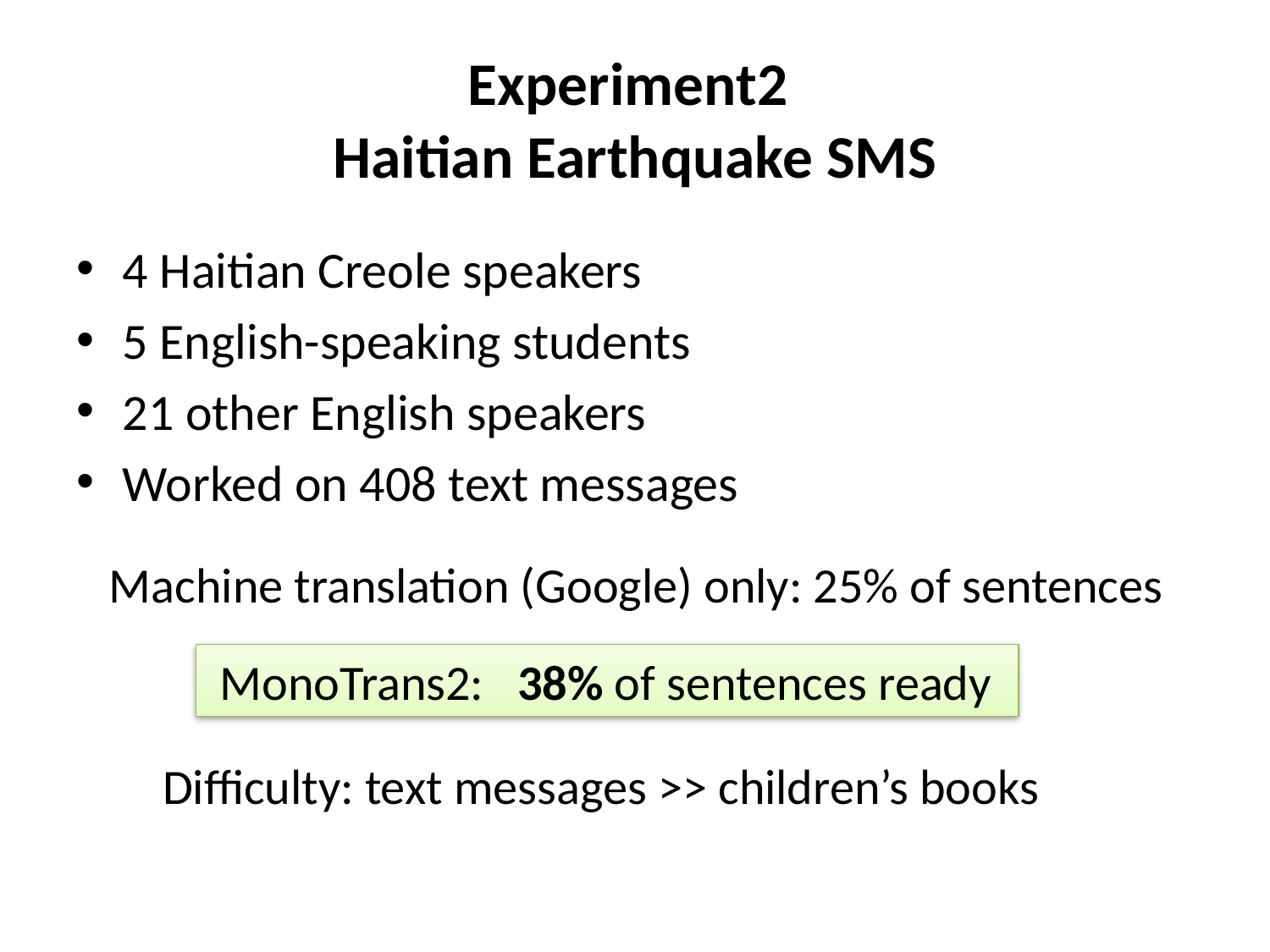

# Experiment2 Haitian Earthquake SMS
4 Haitian Creole speakers
5 English-speaking students
21 other English speakers
Worked on 408 text messages

Machine translation (Google) only: 25% of sentences
 MonoTrans2:   38% of sentences ready
Difficulty: text messages >> children’s books